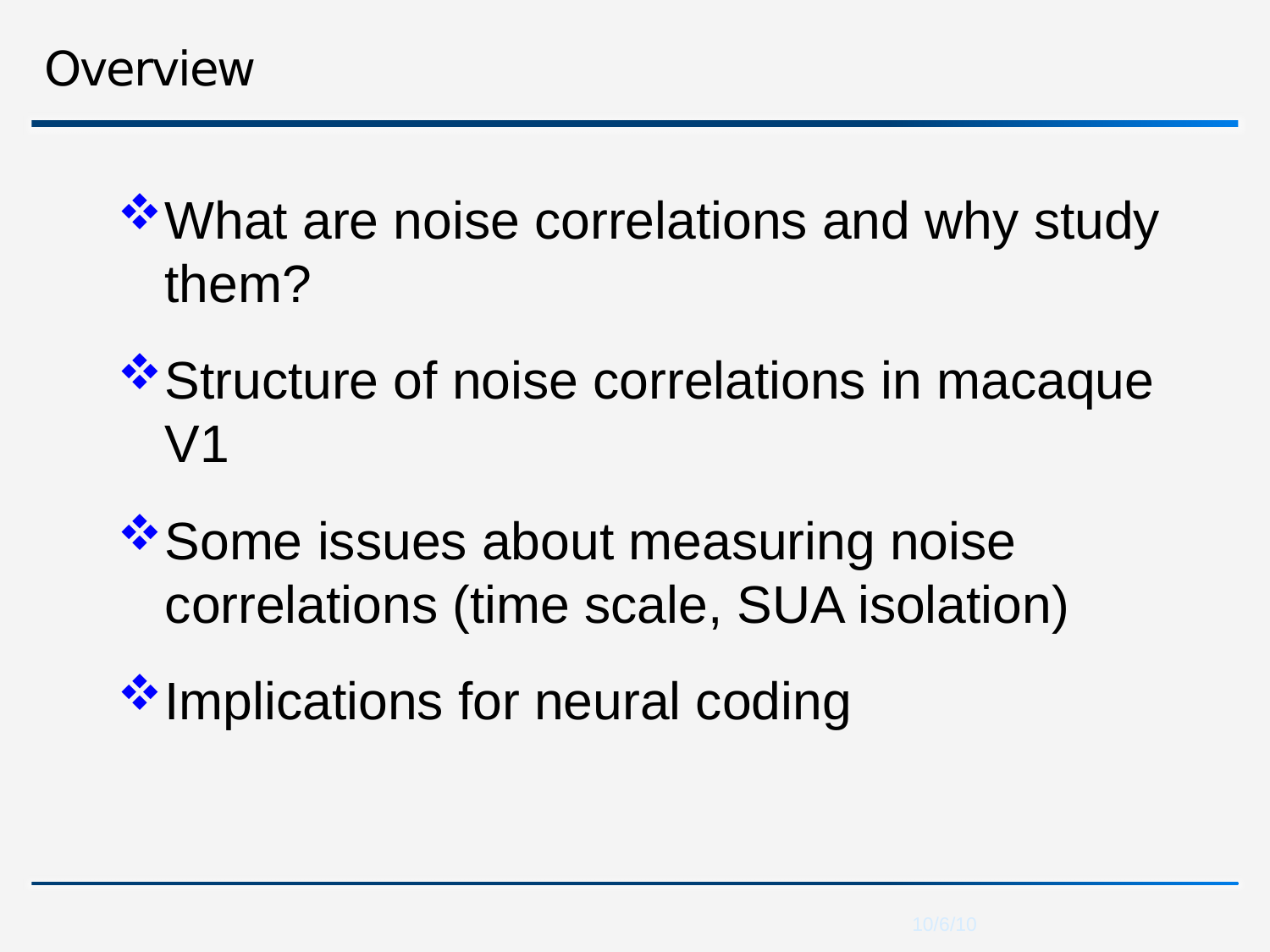

Overview

What are noise correlations and why study them?
Structure of noise correlations in macaque V1
Some issues about measuring noise correlations (time scale, SUA isolation)
Implications for neural coding

10/6/10